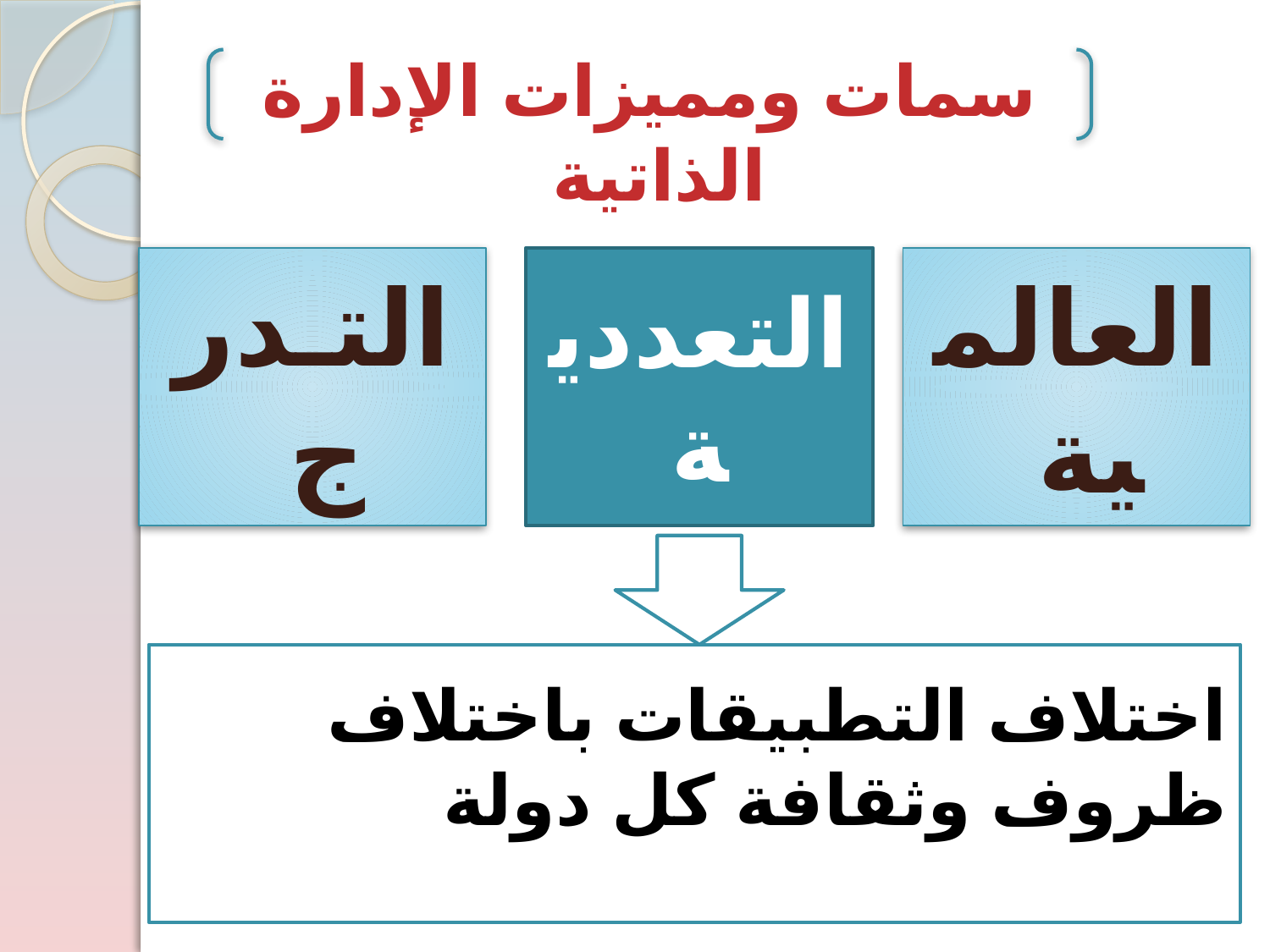

سمات ومميزات الإدارة الذاتية

التـدرج
التعددية
العالمية

اختلاف التطبيقات باختلاف ظروف وثقافة كل دولة